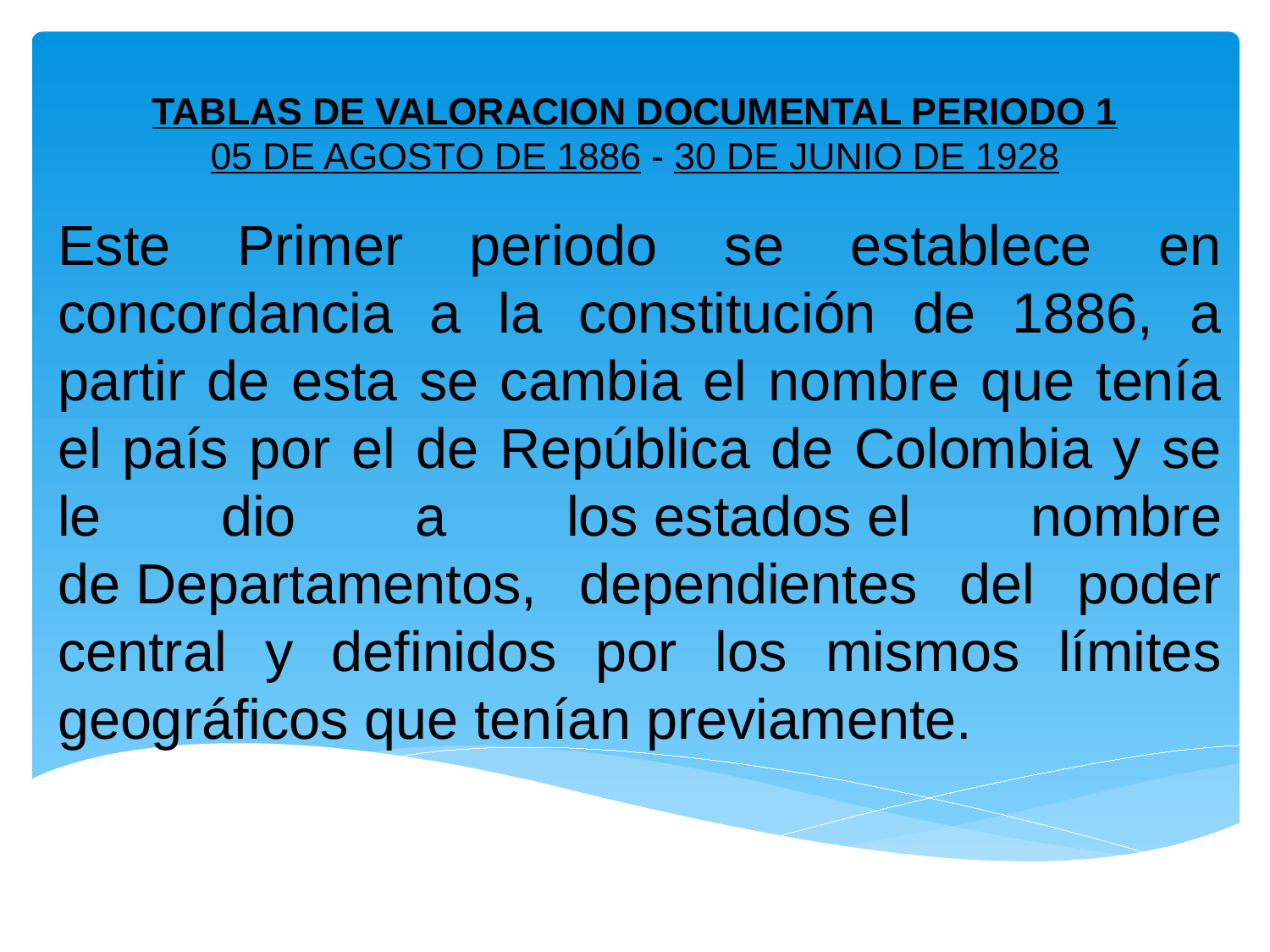

# TABLAS DE VALORACION DOCUMENTAL PERIODO 1 05 DE AGOSTO DE 1886 - 30 DE JUNIO DE 1928

Este Primer periodo se establece en concordancia a la constitución de 1886, a partir de esta se cambia el nombre que tenía el país por el de República de Colombia y se le dio a los estados el nombre de Departamentos, dependientes del poder central y definidos por los mismos límites geográficos que tenían previamente.